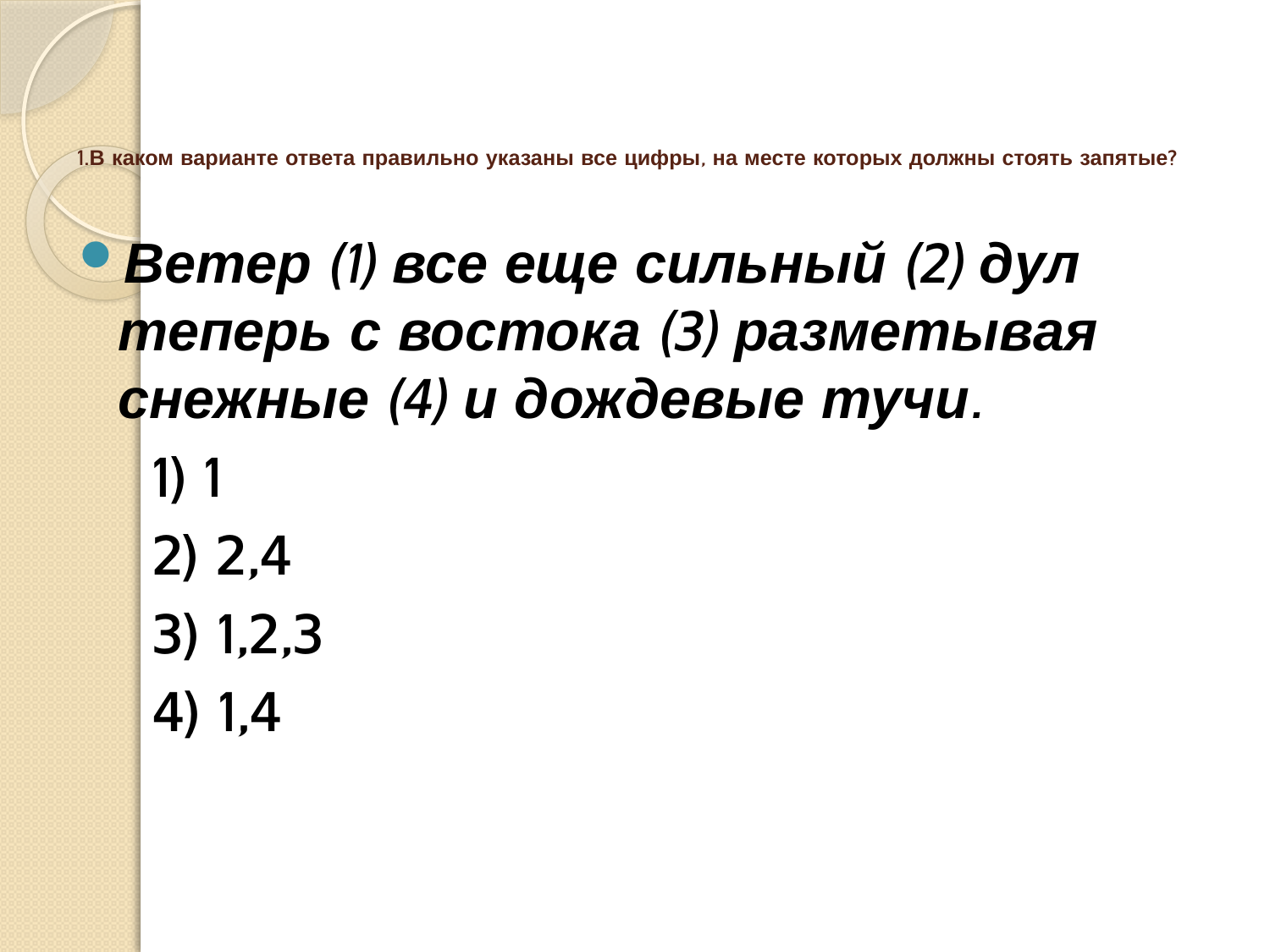

# 1.В каком варианте ответа правильно указаны все цифры, на месте которых должны стоять запятые?
Ветер (1) все еще сильный (2) дул теперь с востока (3) разметывая снежные (4) и дождевые тучи.
    1) 1
    2) 2,4
    3) 1,2,3
    4) 1,4